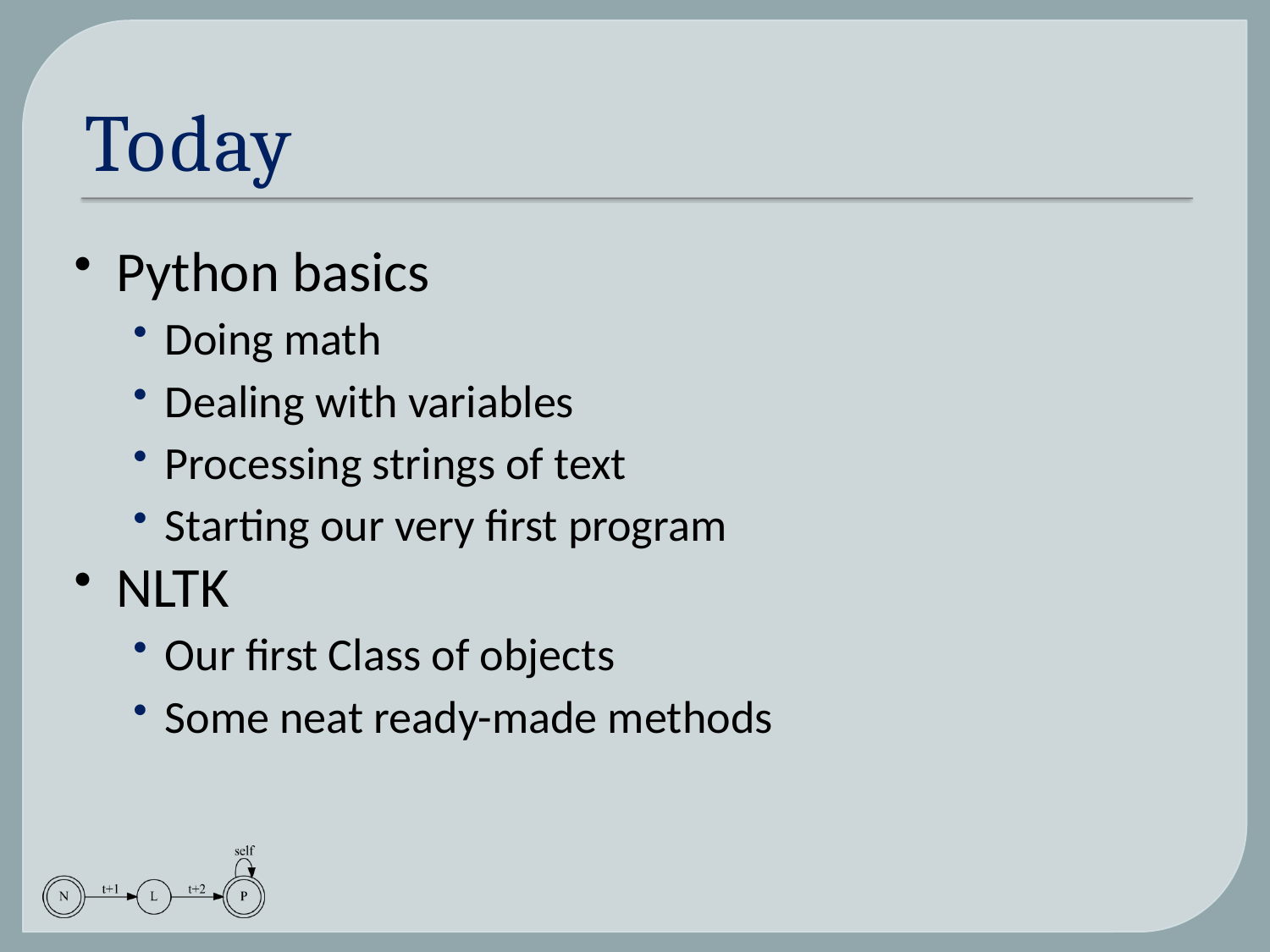

# Today
Python basics
Doing math
Dealing with variables
Processing strings of text
Starting our very first program
NLTK
Our first Class of objects
Some neat ready-made methods